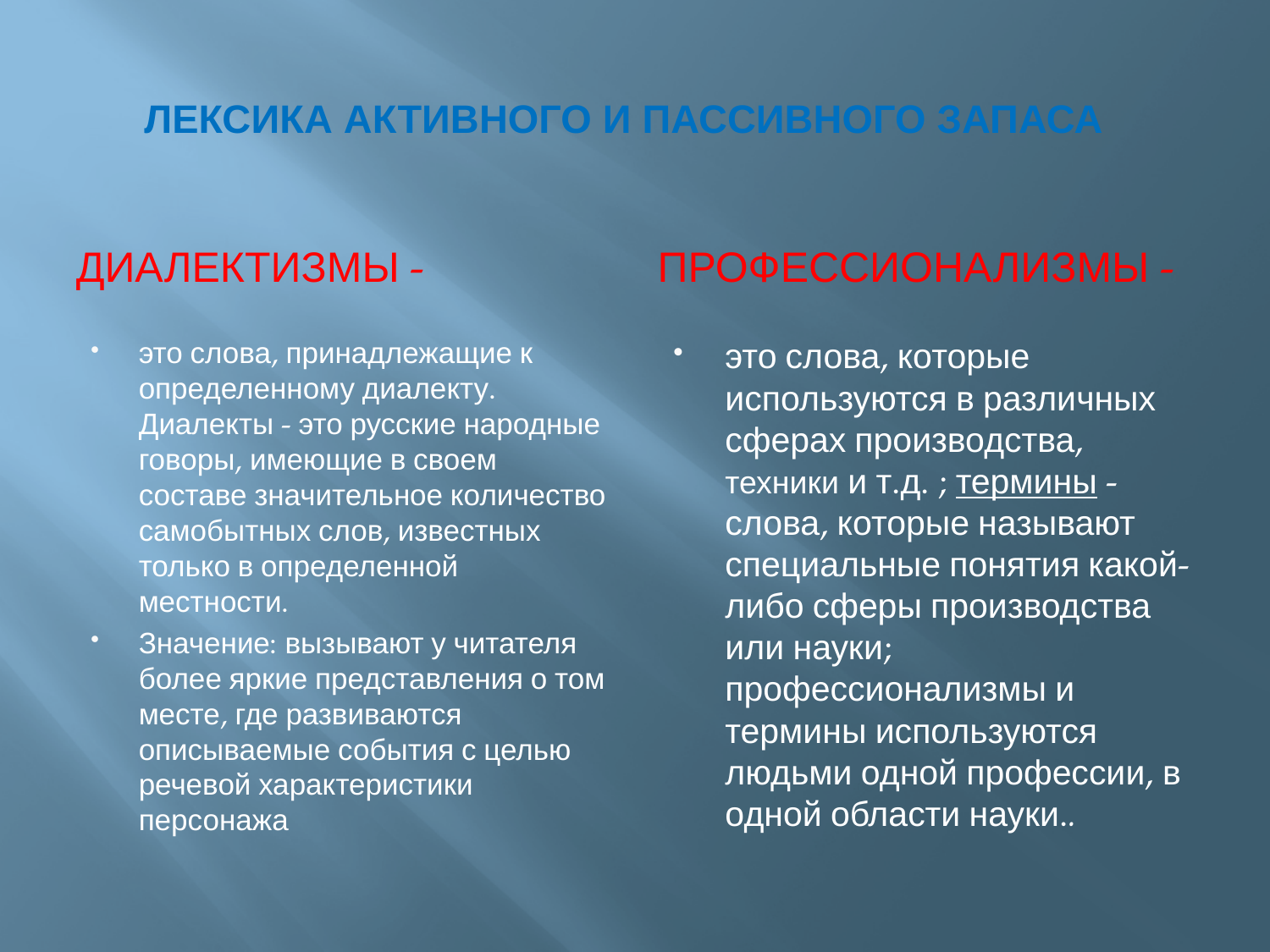

# ЛЕКСИКА АКТИВНОГО И ПАССИВНОГО ЗАПАСА
ДИАЛЕКТИЗМЫ -
ПРОФЕССИОНАЛИЗМЫ -
это слова, принадлежащие к определенному диалекту. Диалекты - это русские народные говоры, имеющие в своем составе значительное количество самобытных слов, известных только в определенной местности.
Значение: вызывают у читателя более яркие представления о том месте, где развиваются описываемые события с целью речевой характеристики персонажа
это слова, которые используются в различных сферах производства, техники и т.д. ; термины - слова, которые называют специальные понятия какой-либо сферы производства или науки; профессионализмы и термины используются людьми одной профессии, в одной области науки..